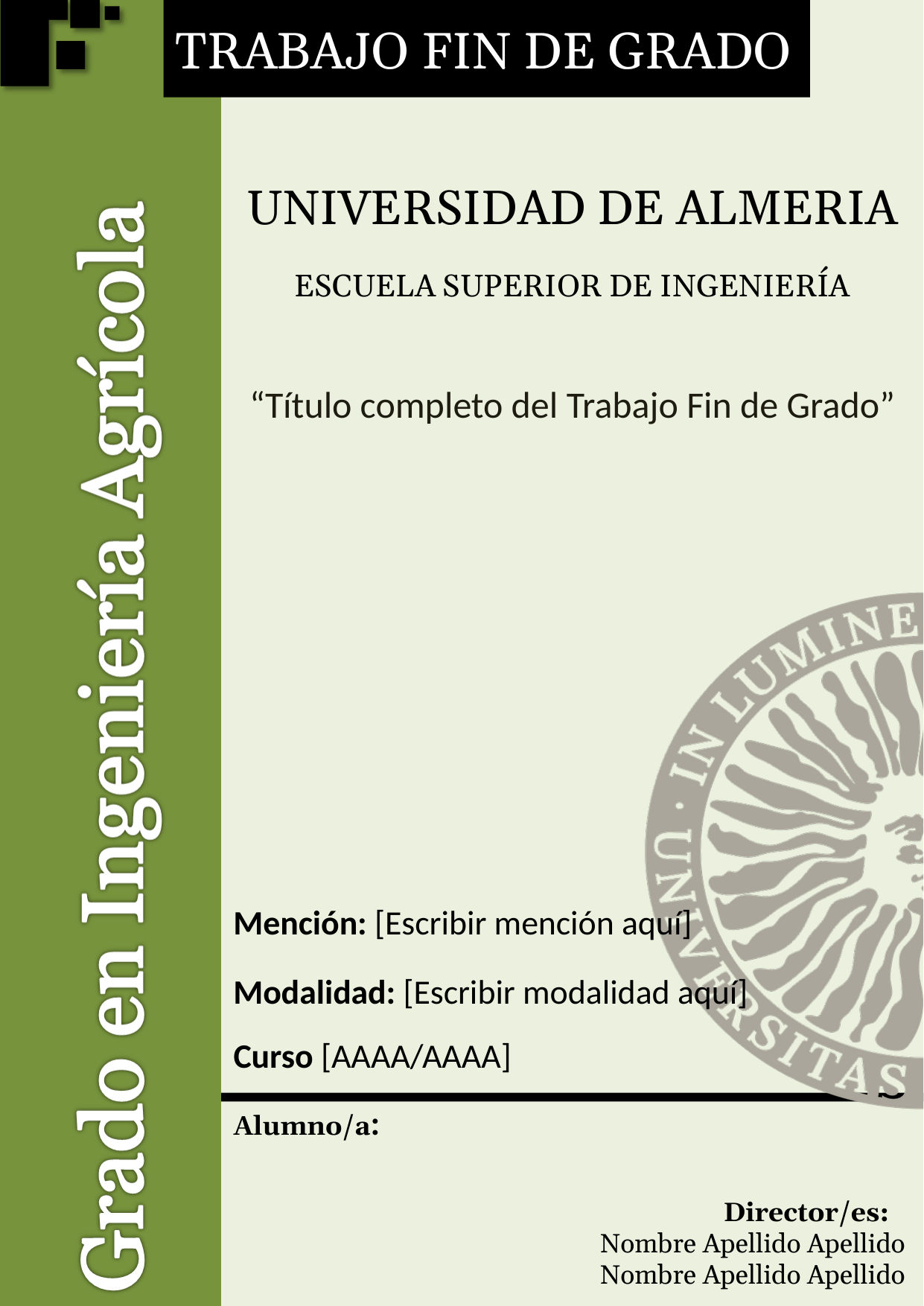

# “Título completo del Trabajo Fin de Grado”
Mención: [Escribir mención aquí]
Modalidad: [Escribir modalidad aquí]
Curso [AAAA/AAAA]

Nombre Apellido Apellido
Nombre Apellido Apellido